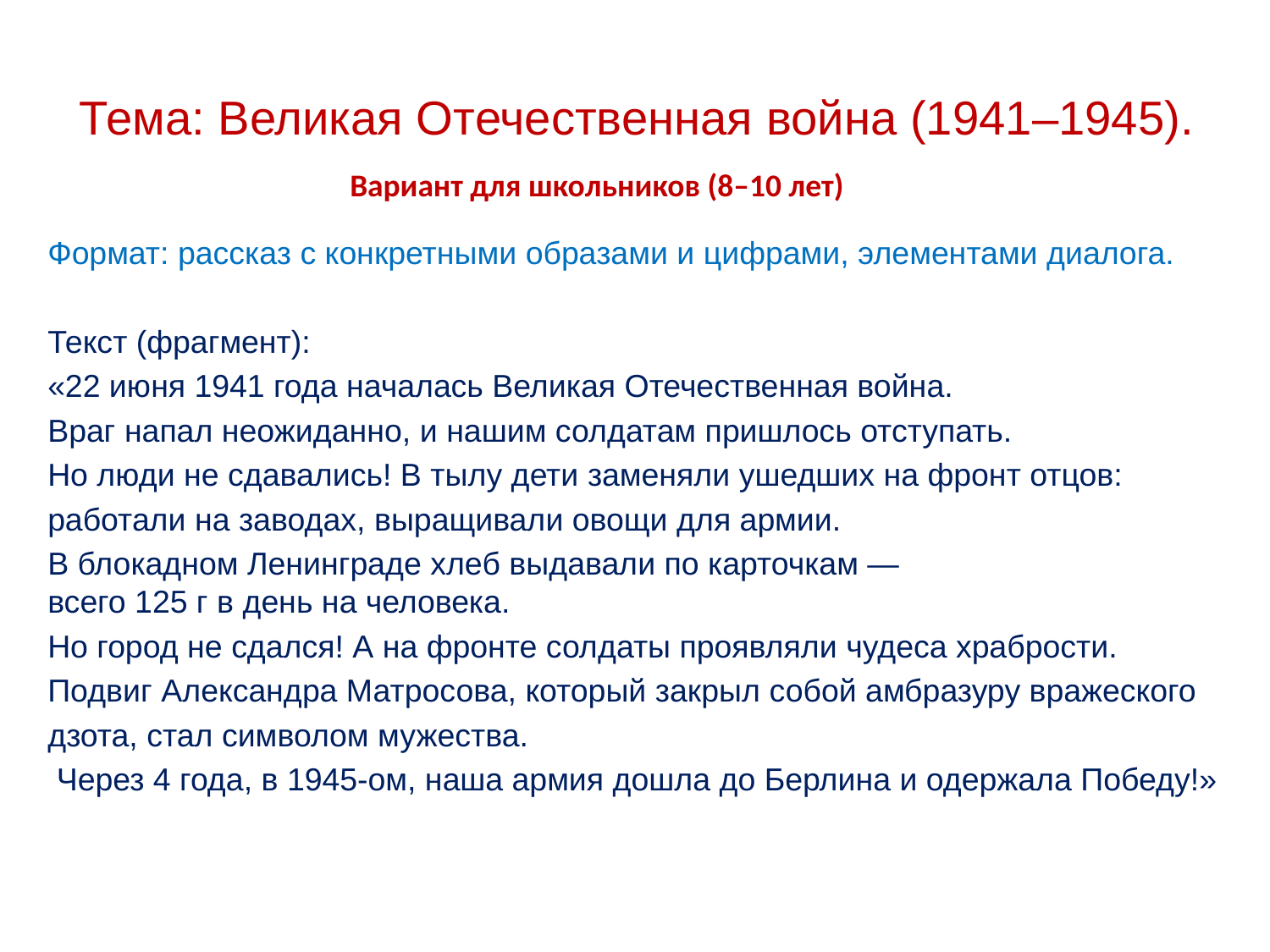

# Тема: Великая Отечественная война (1941–1945).
Вариант для школьников (8–10 лет)
Формат: рассказ с конкретными образами и цифрами, элементами диалога.

Текст (фрагмент):
«22 июня 1941 года началась Великая Отечественная война.
Враг напал неожиданно, и нашим солдатам пришлось отступать.
Но люди не сдавались! В тылу дети заменяли ушедших на фронт отцов:
работали на заводах, выращивали овощи для армии.
В блокадном Ленинграде хлеб выдавали по карточкам — всего 125 г в день на человека.
Но город не сдался! А на фронте солдаты проявляли чудеса храбрости.
Подвиг Александра Матросова, который закрыл собой амбразуру вражеского
дзота, стал символом мужества.
 Через 4 года, в 1945-ом, наша армия дошла до Берлина и одержала Победу!»